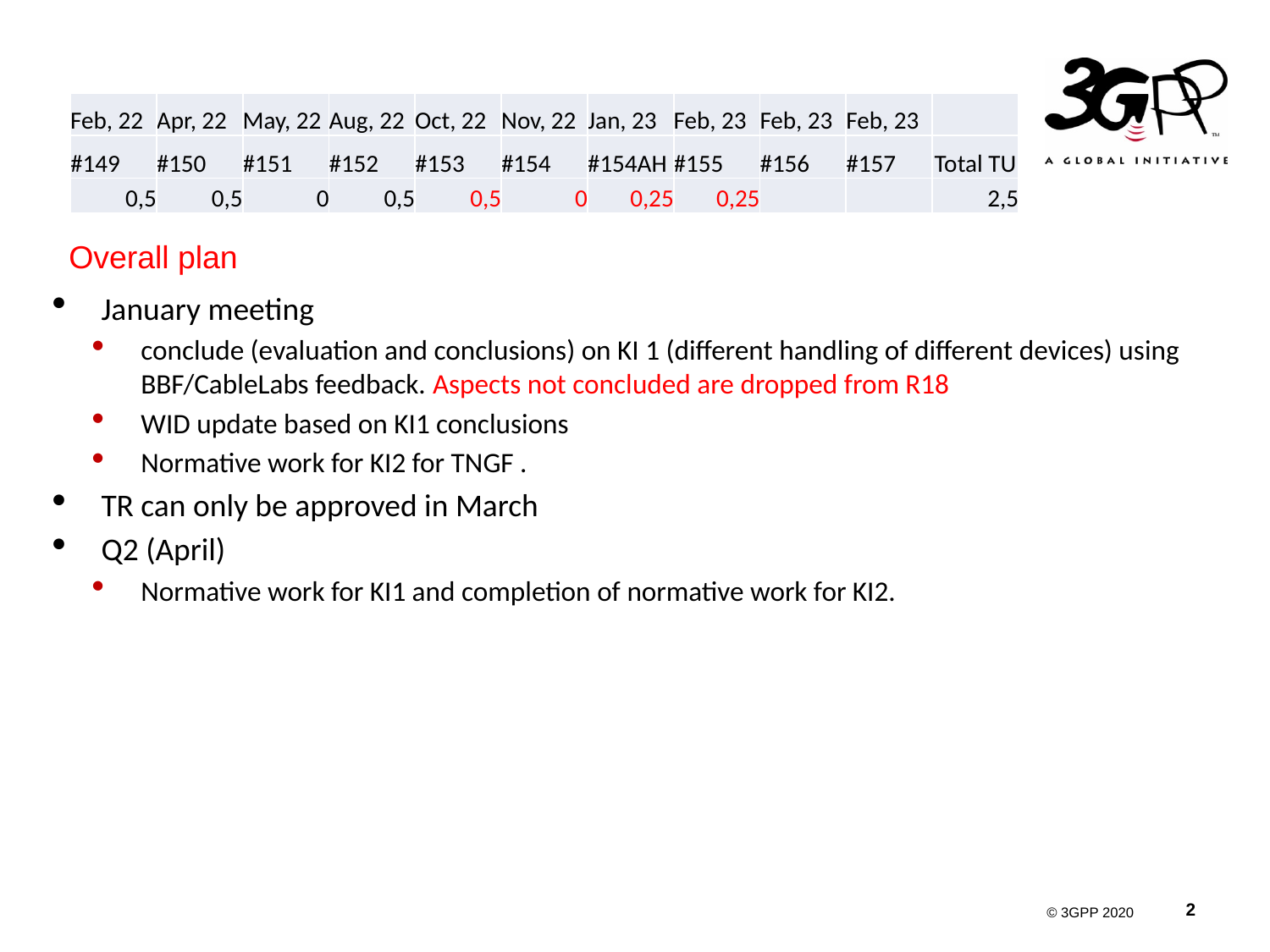

#
| Feb, 22 | Apr, 22 | May, 22 | Aug, 22 | Oct, 22 | Nov, 22 | Jan, 23 | Feb, 23 | Feb, 23 | Feb, 23 |  |
| --- | --- | --- | --- | --- | --- | --- | --- | --- | --- | --- |
| #149 | #150 | #151 | #152 | #153 | #154 | #154AH | #155 | #156 | #157 | Total TU |
| 0,5 | 0,5 | 0 | 0,5 | 0,5 | 0 | 0,25 | 0,25 |  |  | 2,5 |
Overall plan
January meeting
conclude (evaluation and conclusions) on KI 1 (different handling of different devices) using BBF/CableLabs feedback. Aspects not concluded are dropped from R18
WID update based on KI1 conclusions
Normative work for KI2 for TNGF .
TR can only be approved in March
Q2 (April)
Normative work for KI1 and completion of normative work for KI2.